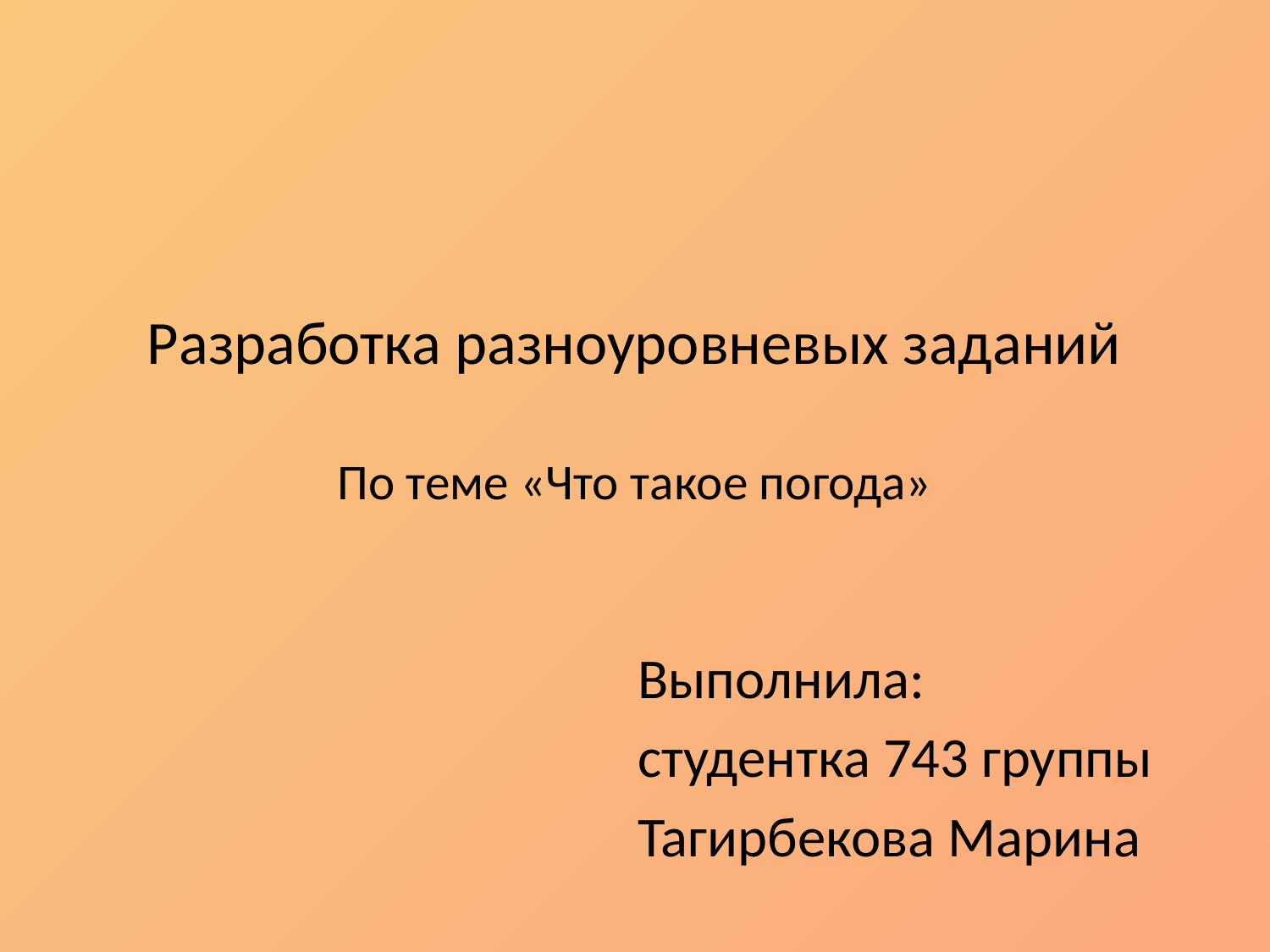

# Разработка разноуровневых заданий По теме «Что такое погода»
Выполнила:
студентка 743 группы
Тагирбекова Марина